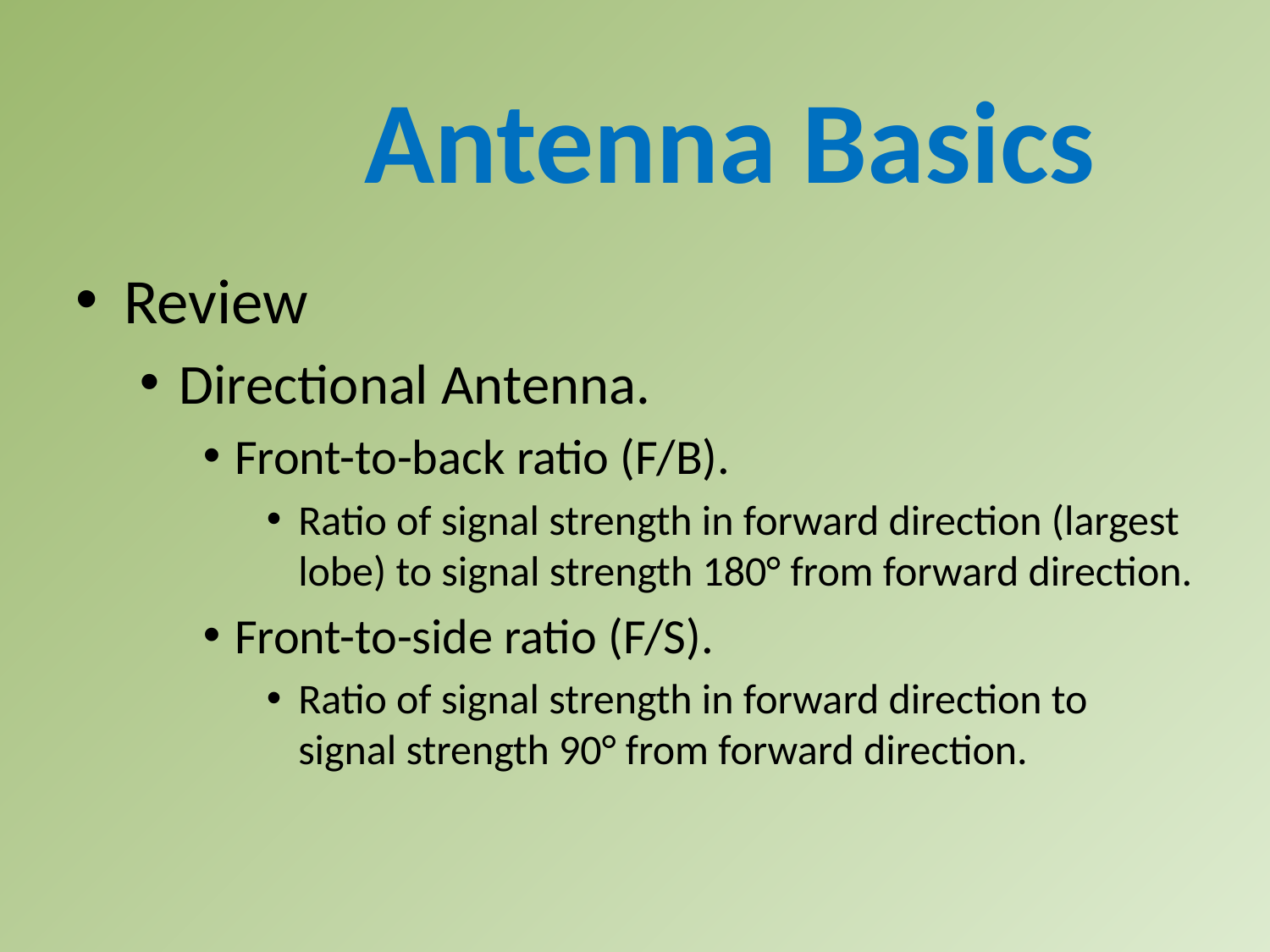

Antenna Basics
Review
Directional Antenna.
Front-to-back ratio (F/B).
Ratio of signal strength in forward direction (largest lobe) to signal strength 180° from forward direction.
Front-to-side ratio (F/S).
Ratio of signal strength in forward direction to signal strength 90° from forward direction.